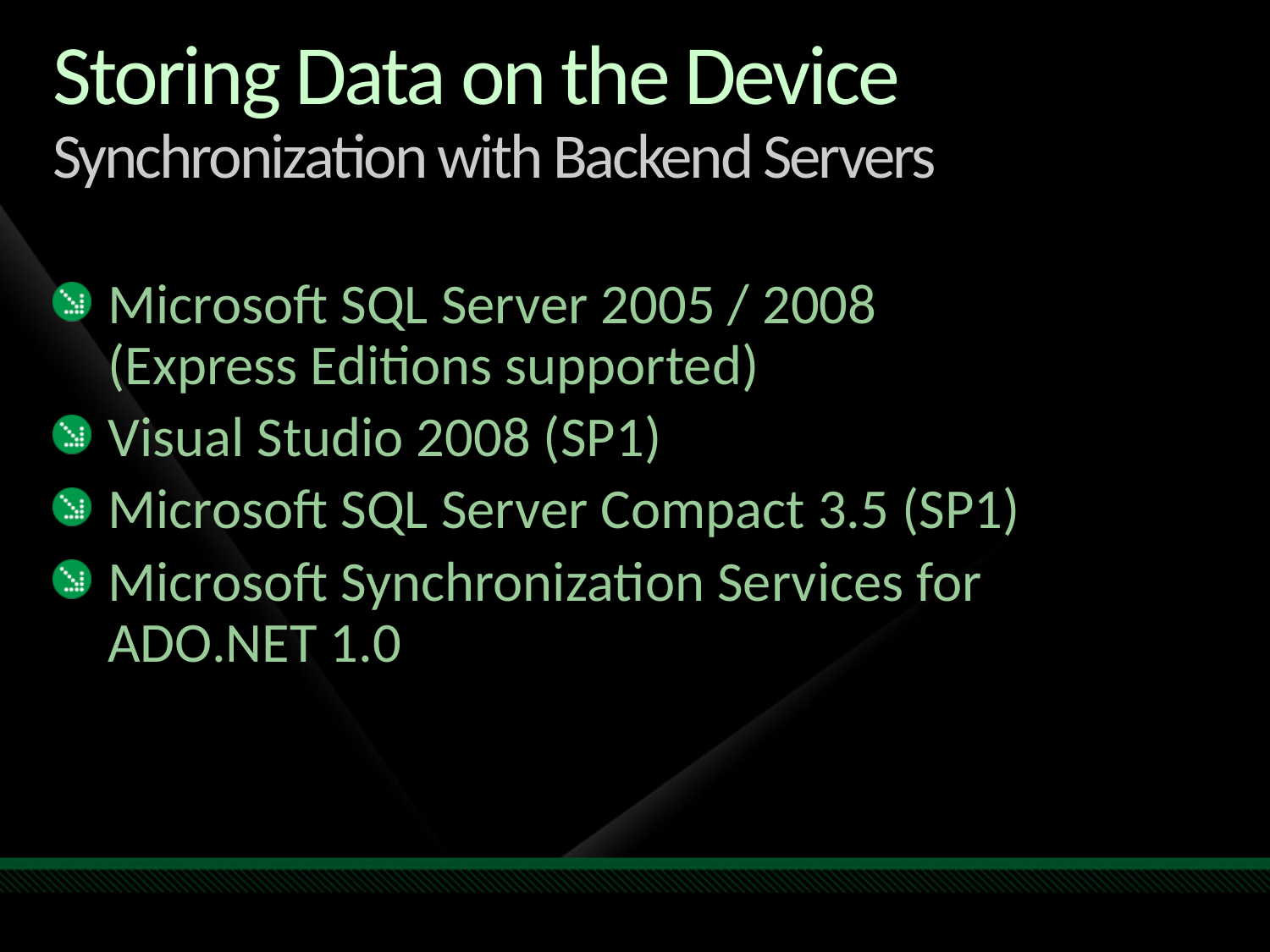

# Storing Data on the Device Synchronization with Backend Servers

Microsoft SQL Server 2005 / 2008
(Express Editions supported)
Visual Studio 2008 (SP1)
Microsoft SQL Server Compact 3.5 (SP1)
Microsoft Synchronization Services for
ADO.NET 1.0